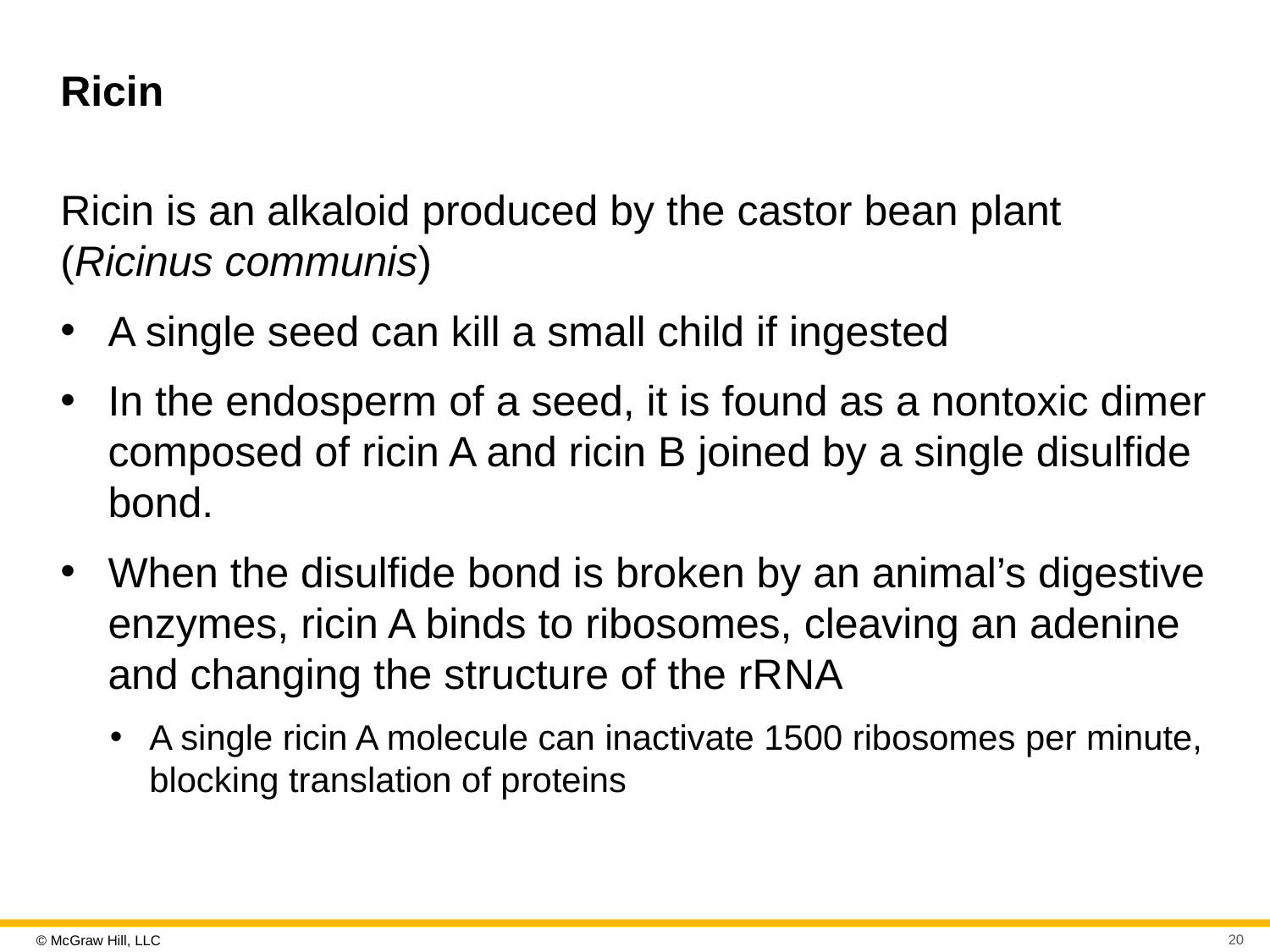

# Ricin
Ricin is an alkaloid produced by the castor bean plant (Ricinus communis)
A single seed can kill a small child if ingested
In the endosperm of a seed, it is found as a nontoxic dimer composed of ricin A and ricin B joined by a single disulfide bond.
When the disulfide bond is broken by an animal’s digestive enzymes, ricin A binds to ribosomes, cleaving an adenine and changing the structure of the rR N A
A single ricin A molecule can inactivate 1500 ribosomes per minute, blocking translation of proteins
20